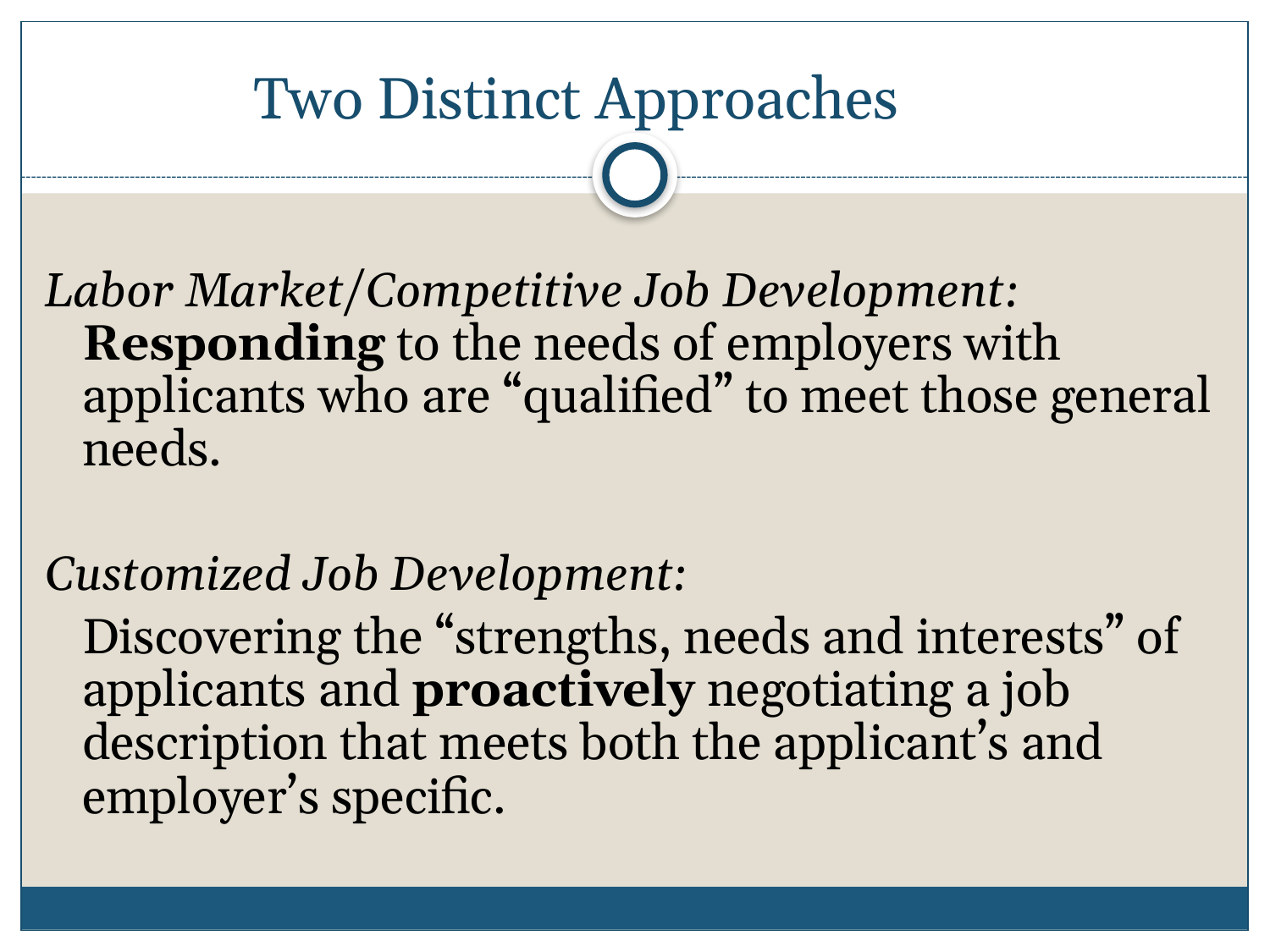

# Two Distinct Approaches
Labor Market/Competitive Job Development: Responding to the needs of employers with applicants who are “qualified” to meet those general needs.

Customized Job Development:
	Discovering the “strengths, needs and interests” of applicants and proactively negotiating a job description that meets both the applicant’s and employer’s specific.